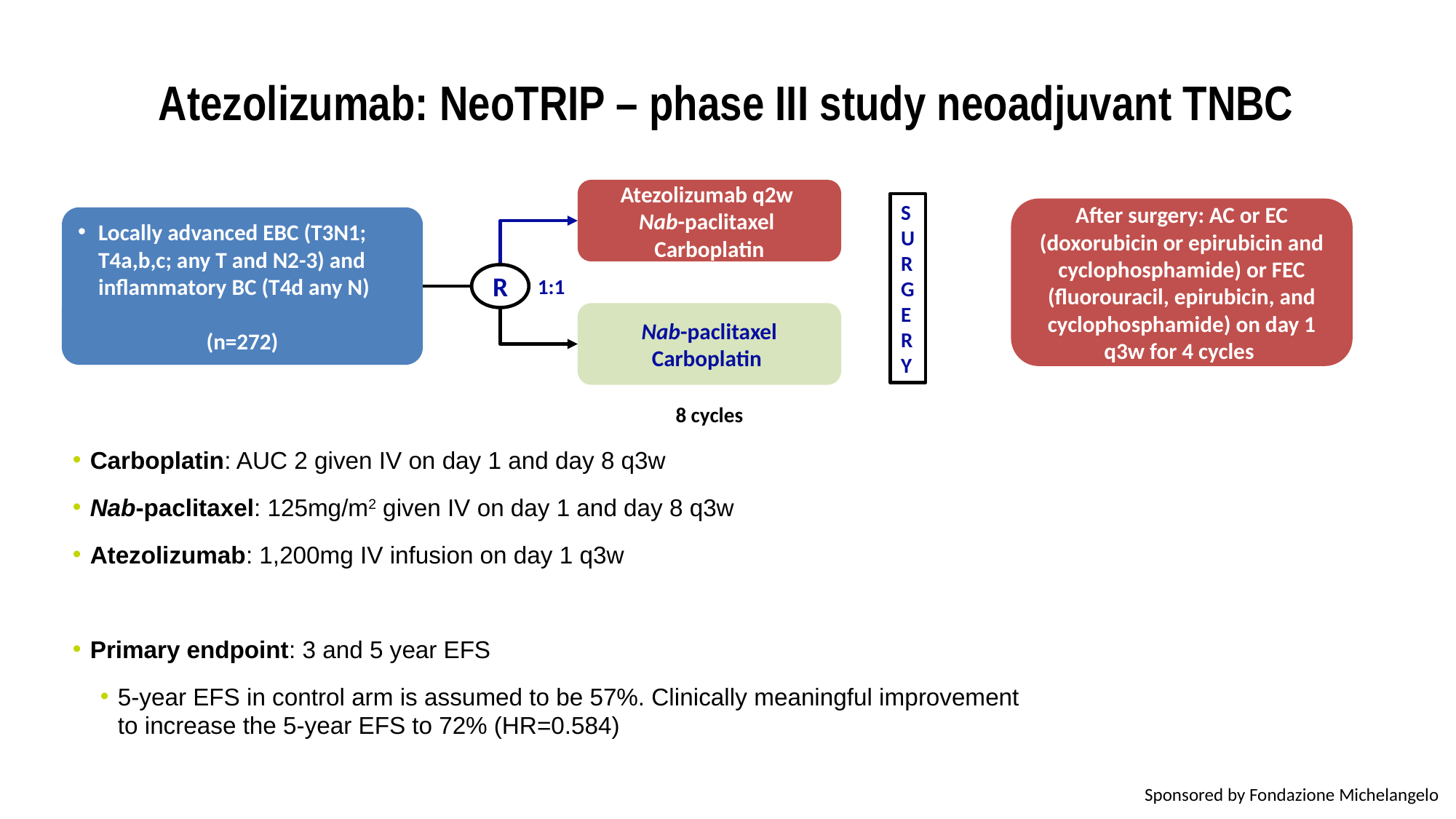

# Atezolizumab: NeoTRIP – phase III study neoadjuvant TNBC
Atezolizumab q2w
Nab-paclitaxel
Carboplatin
S
U
R
G
E
R
Y
After surgery: AC or EC (doxorubicin or epirubicin and cyclophosphamide) or FEC (fluorouracil, epirubicin, and cyclophosphamide) on day 1 q3w for 4 cycles
Locally advanced EBC (T3N1; T4a,b,c; any T and N2-3) and inflammatory BC (T4d any N)

(n=272)
R

1:1
Nab-paclitaxel
Carboplatin
8 cycles
Carboplatin: AUC 2 given IV on day 1 and day 8 q3w
Nab-paclitaxel: 125mg/m2 given IV on day 1 and day 8 q3w
Atezolizumab: 1,200mg IV infusion on day 1 q3w

Primary endpoint: 3 and 5 year EFS
5-year EFS in control arm is assumed to be 57%. Clinically meaningful improvement to increase the 5-year EFS to 72% (HR=0.584)
Sponsored by Fondazione Michelangelo